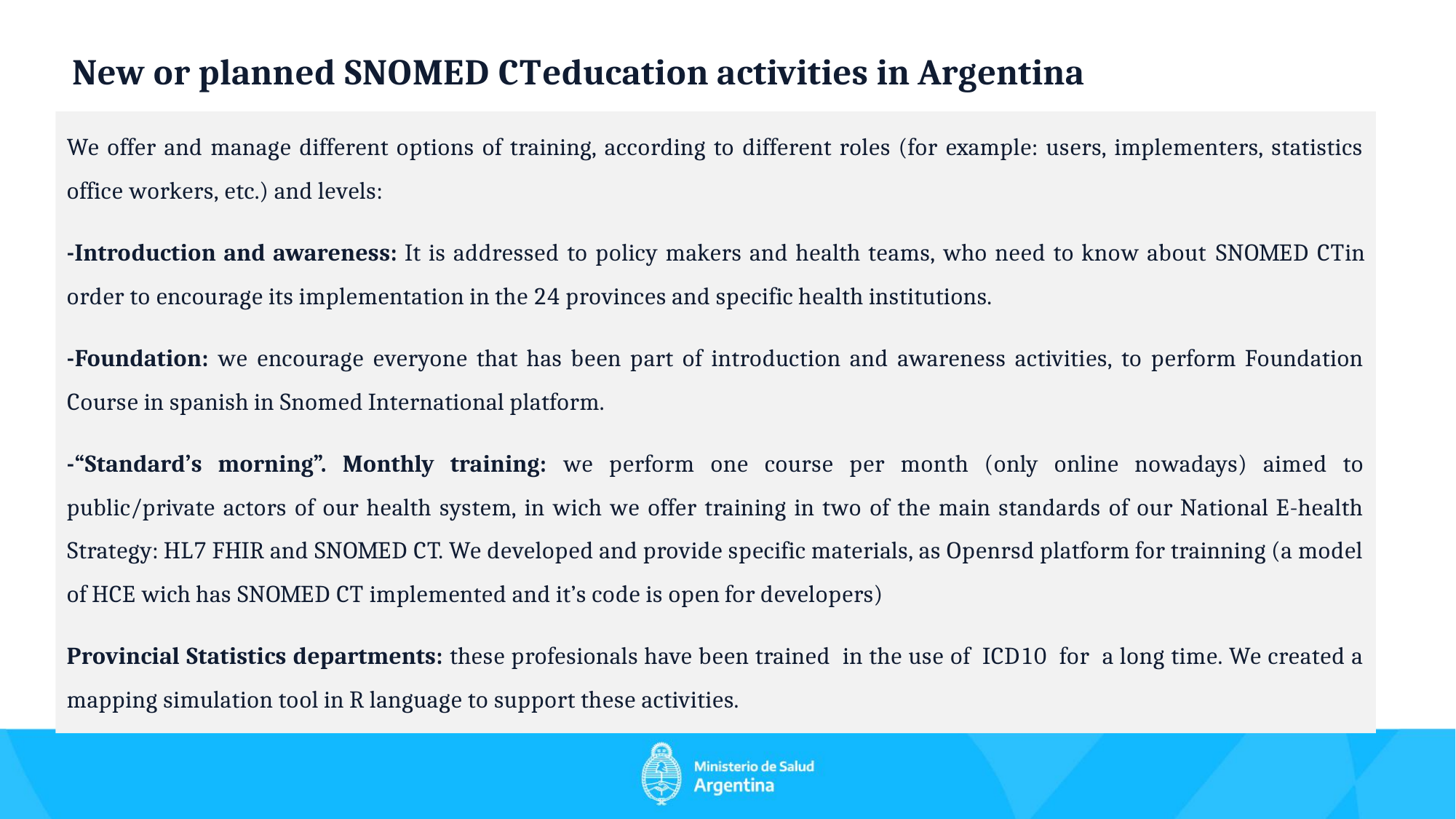

New or planned SNOMED CTeducation activities in Argentina
We offer and manage different options of training, according to different roles (for example: users, implementers, statistics office workers, etc.) and levels:
-Introduction and awareness: It is addressed to policy makers and health teams, who need to know about SNOMED CTin order to encourage its implementation in the 24 provinces and specific health institutions.
-Foundation: we encourage everyone that has been part of introduction and awareness activities, to perform Foundation Course in spanish in Snomed International platform.
-“Standard’s morning”. Monthly training: we perform one course per month (only online nowadays) aimed to public/private actors of our health system, in wich we offer training in two of the main standards of our National E-health Strategy: HL7 FHIR and SNOMED CT. We developed and provide specific materials, as Openrsd platform for trainning (a model of HCE wich has SNOMED CT implemented and it’s code is open for developers)
Provincial Statistics departments: these profesionals have been trained  in the use of  ICD10  for  a long time. We created a mapping simulation tool in R language to support these activities.